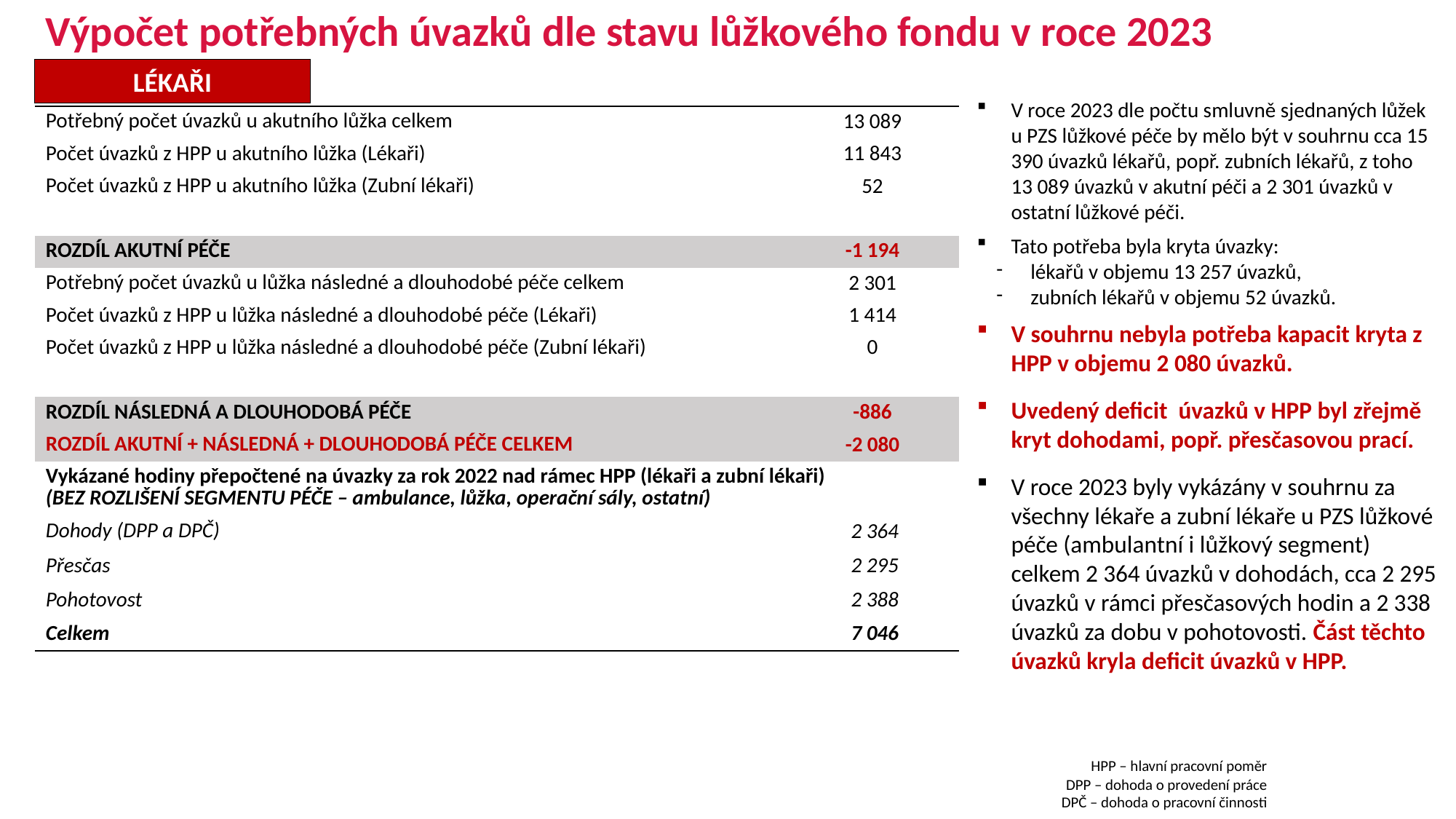

# Výpočet potřebných úvazků dle stavu lůžkového fondu v roce 2023
LÉKAŘI
V roce 2023 dle počtu smluvně sjednaných lůžek u PZS lůžkové péče by mělo být v souhrnu cca 15 390 úvazků lékařů, popř. zubních lékařů, z toho 13 089 úvazků v akutní péči a 2 301 úvazků v ostatní lůžkové péči.
Tato potřeba byla kryta úvazky:
lékařů v objemu 13 257 úvazků,
zubních lékařů v objemu 52 úvazků.
V souhrnu nebyla potřeba kapacit kryta z HPP v objemu 2 080 úvazků.
Uvedený deficit  úvazků v HPP byl zřejmě kryt dohodami, popř. přesčasovou prací.
V roce 2023 byly vykázány v souhrnu za všechny lékaře a zubní lékaře u PZS lůžkové péče (ambulantní i lůžkový segment) celkem 2 364 úvazků v dohodách, cca 2 295 úvazků v rámci přesčasových hodin a 2 338 úvazků za dobu v pohotovosti. Část těchto úvazků kryla deficit úvazků v HPP.
| Potřebný počet úvazků u akutního lůžka celkem | 13 089 |
| --- | --- |
| Počet úvazků z HPP u akutního lůžka (Lékaři) | 11 843 |
| Počet úvazků z HPP u akutního lůžka (Zubní lékaři) | 52 |
|  |  |
| ROZDÍL AKUTNÍ PÉČE | -1 194 |
| Potřebný počet úvazků u lůžka následné a dlouhodobé péče celkem | 2 301 |
| Počet úvazků z HPP u lůžka následné a dlouhodobé péče (Lékaři) | 1 414 |
| Počet úvazků z HPP u lůžka následné a dlouhodobé péče (Zubní lékaři) | 0 |
|  |  |
| ROZDÍL NÁSLEDNÁ A DLOUHODOBÁ PÉČE | -886 |
| ROZDÍL AKUTNÍ + NÁSLEDNÁ + DLOUHODOBÁ PÉČE CELKEM | -2 080 |
| Vykázané hodiny přepočtené na úvazky za rok 2022 nad rámec HPP (lékaři a zubní lékaři) (BEZ ROZLIŠENÍ SEGMENTU PÉČE – ambulance, lůžka, operační sály, ostatní) |  |
| Dohody (DPP a DPČ) | 2 364 |
| Přesčas | 2 295 |
| Pohotovost | 2 388 |
| Celkem | 7 046 |
HPP – hlavní pracovní poměr
DPP – dohoda o provedení práce
DPČ – dohoda o pracovní činnosti